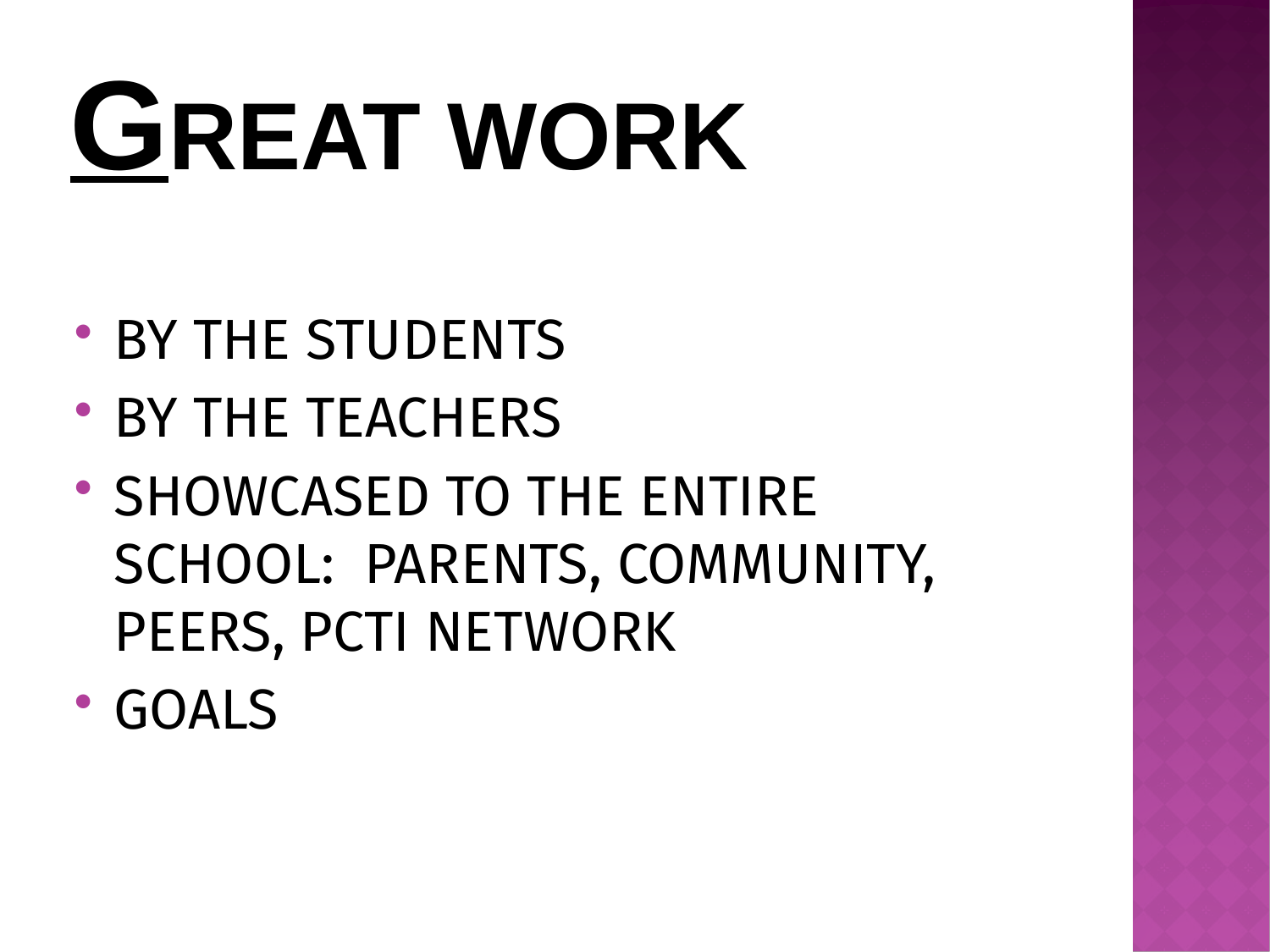

# Great work
BY THE STUDENTS
BY THE TEACHERS
SHOWCASED TO THE ENTIRE SCHOOL:  PARENTS, COMMUNITY, PEERS, PCTI NETWORK
GOALS